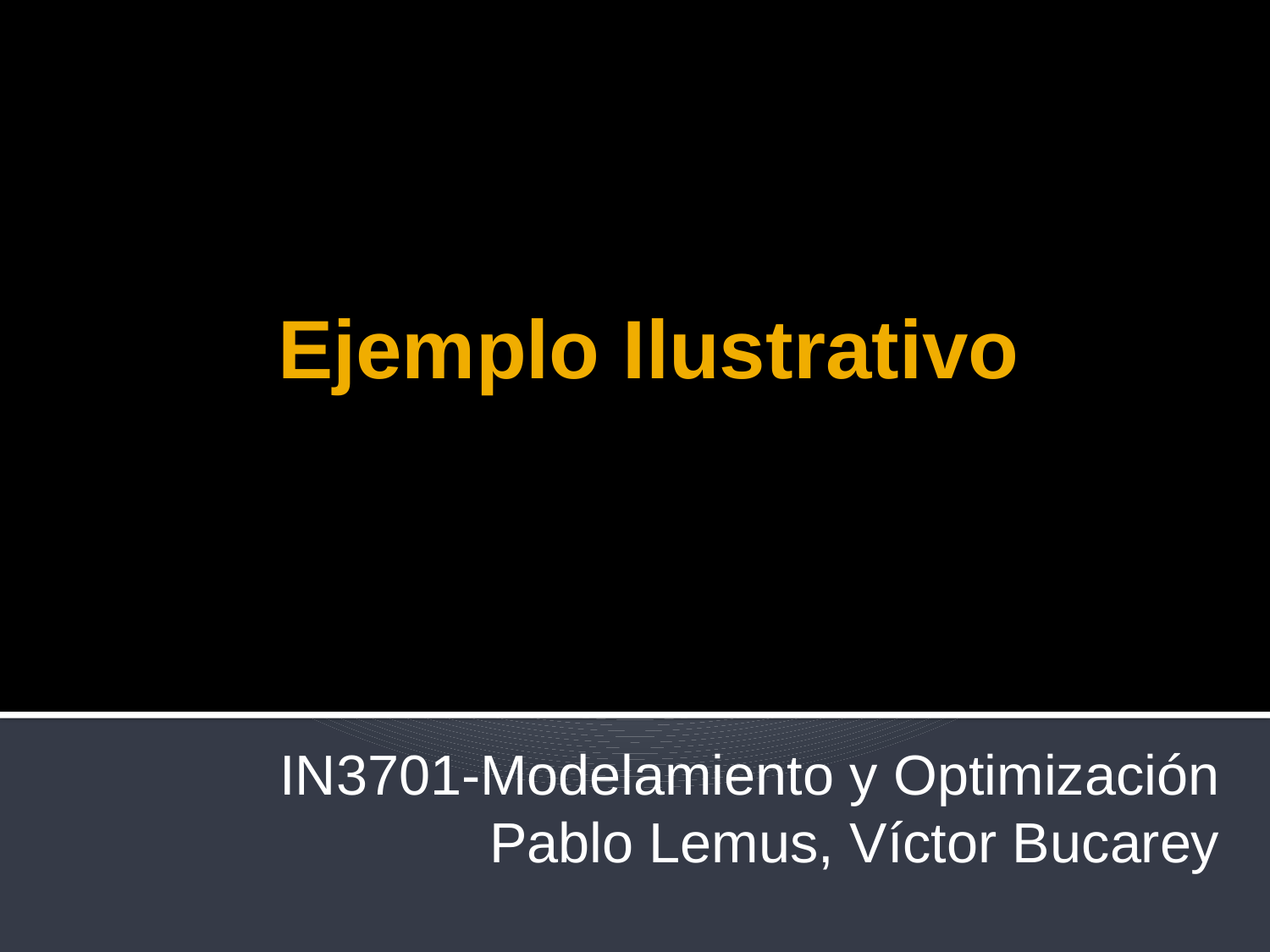

# Ejemplo Ilustrativo
IN3701-Modelamiento y Optimización
Pablo Lemus, Víctor Bucarey